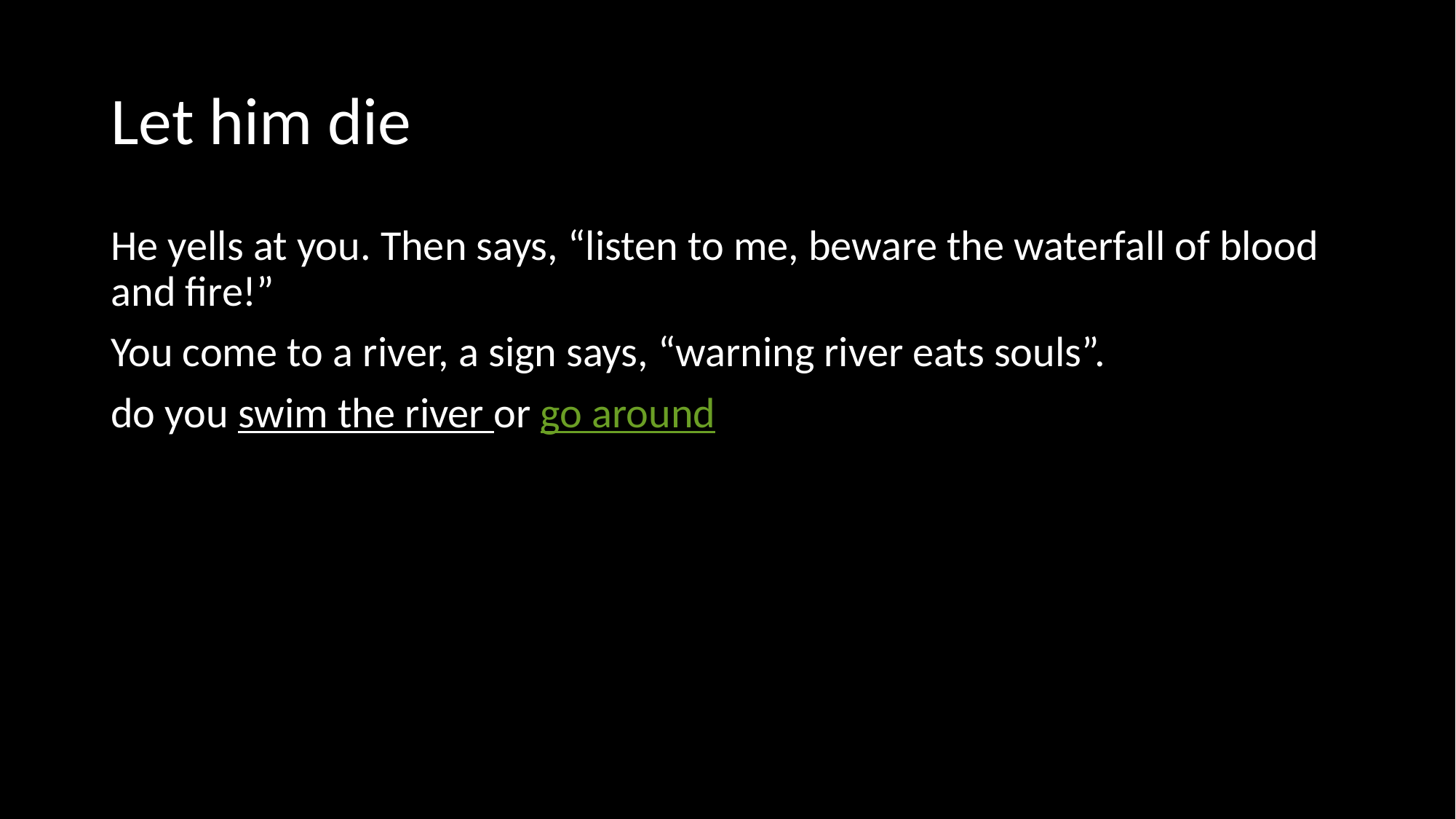

# Let him die
He yells at you. Then says, “listen to me, beware the waterfall of blood and fire!”
You come to a river, a sign says, “warning river eats souls”.
do you swim the river or go around